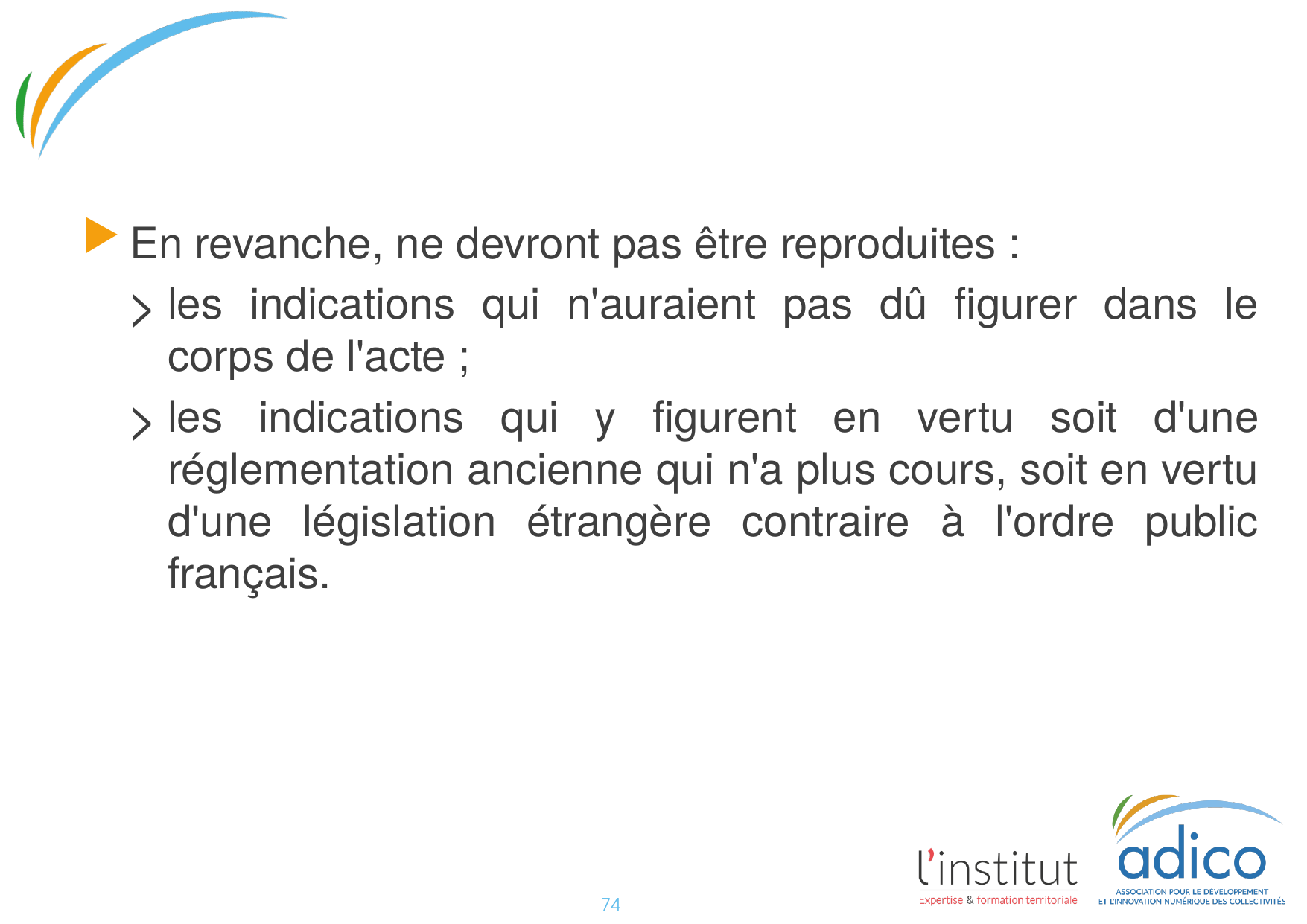

#

En revanche, ne devront pas être reproduites :
les indications qui n'auraient pas dû figurer dans le corps de l'acte ;
les indications qui y figurent en vertu soit d'une réglementation ancienne qui n'a plus cours, soit en vertu d'une législation étrangère contraire à l'ordre public français.